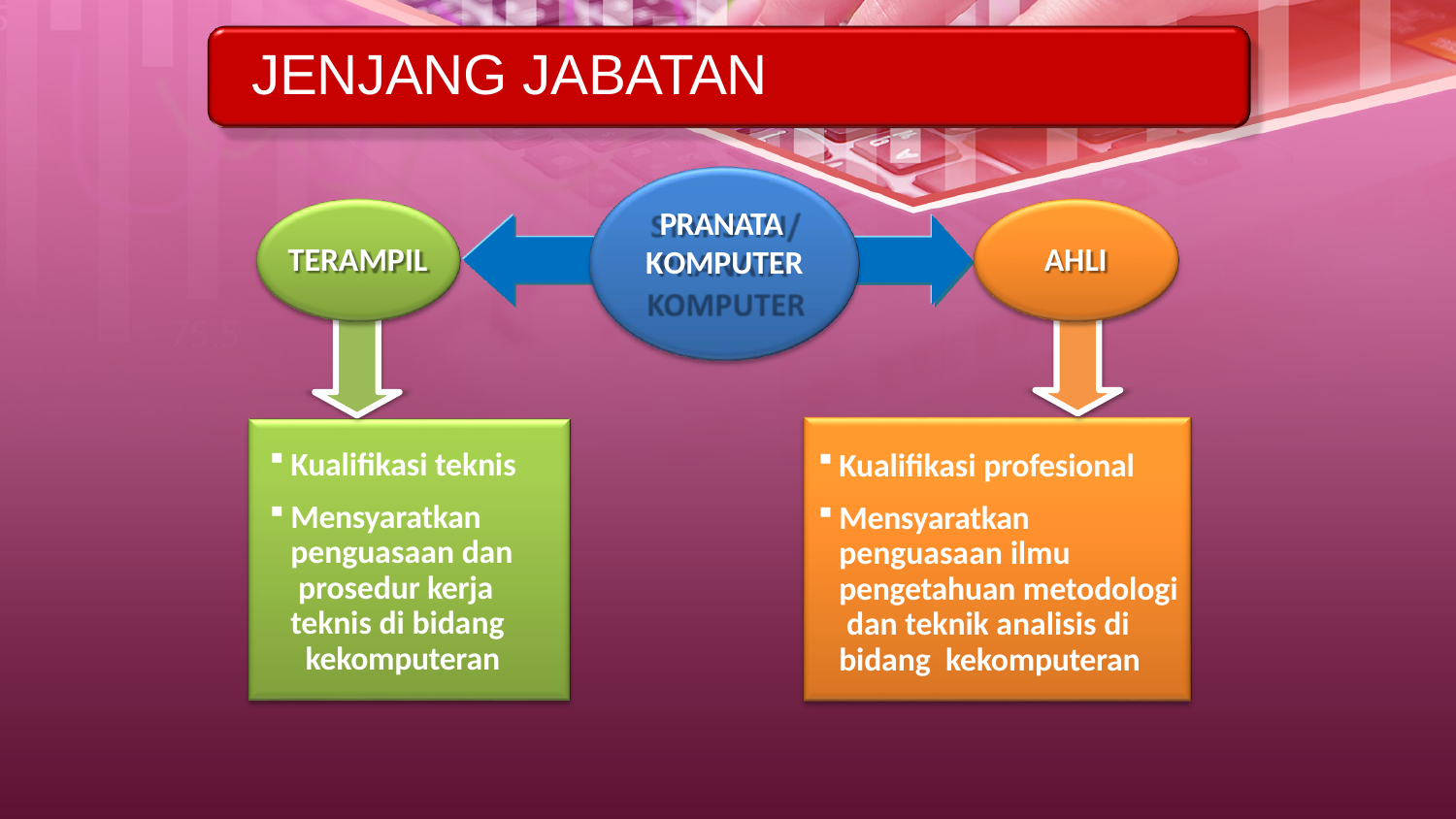

# JENJANG JABATAN

PRANATA  KOMPUTER

TERAMPIL
AHLI

Kualifikasi teknis
Mensyaratkan  penguasaan dan  prosedur kerja  teknis di bidang    kekomputeran
Kualifikasi profesional
Mensyaratkan  penguasaan ilmu  pengetahuan metodologi  dan teknik analisis di  bidang  kekomputeran